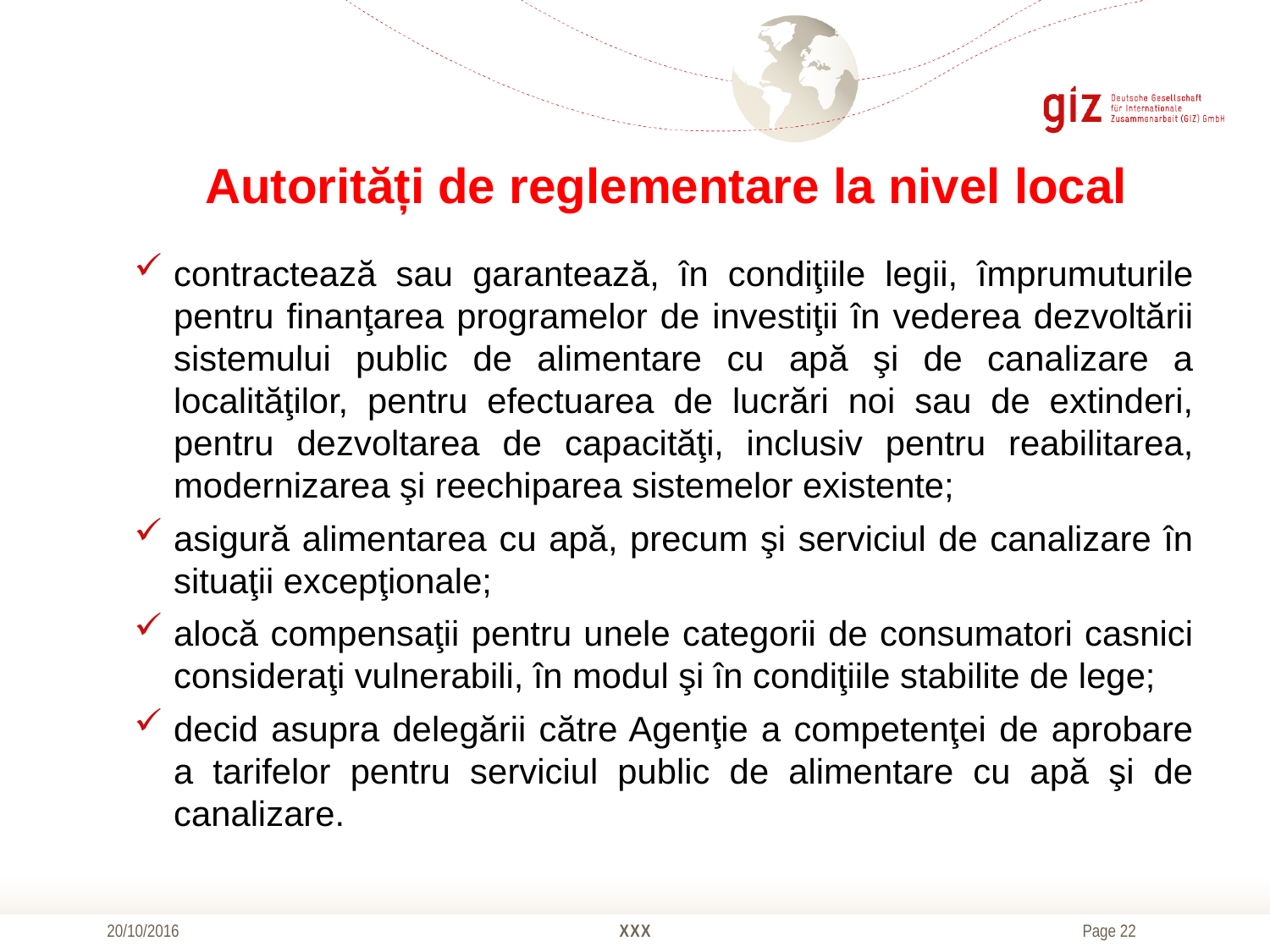

# Autorități de reglementare la nivel local
contractează sau garantează, în condiţiile legii, împrumuturile pentru finanţarea programelor de investiţii în vederea dezvoltării sistemului public de alimentare cu apă şi de canalizare a localităţilor, pentru efectuarea de lucrări noi sau de extinderi, pentru dezvoltarea de capacităţi, inclusiv pentru reabilitarea, modernizarea şi reechiparea sistemelor existente;
asigură alimentarea cu apă, precum şi serviciul de canalizare în situaţii excepţionale;
alocă compensaţii pentru unele categorii de consumatori casnici consideraţi vulnerabili, în modul şi în condiţiile stabilite de lege;
decid asupra delegării către Agenţie a competenţei de aprobare a tarifelor pentru serviciul public de alimentare cu apă şi de canalizare.

20/10/2016
XXX